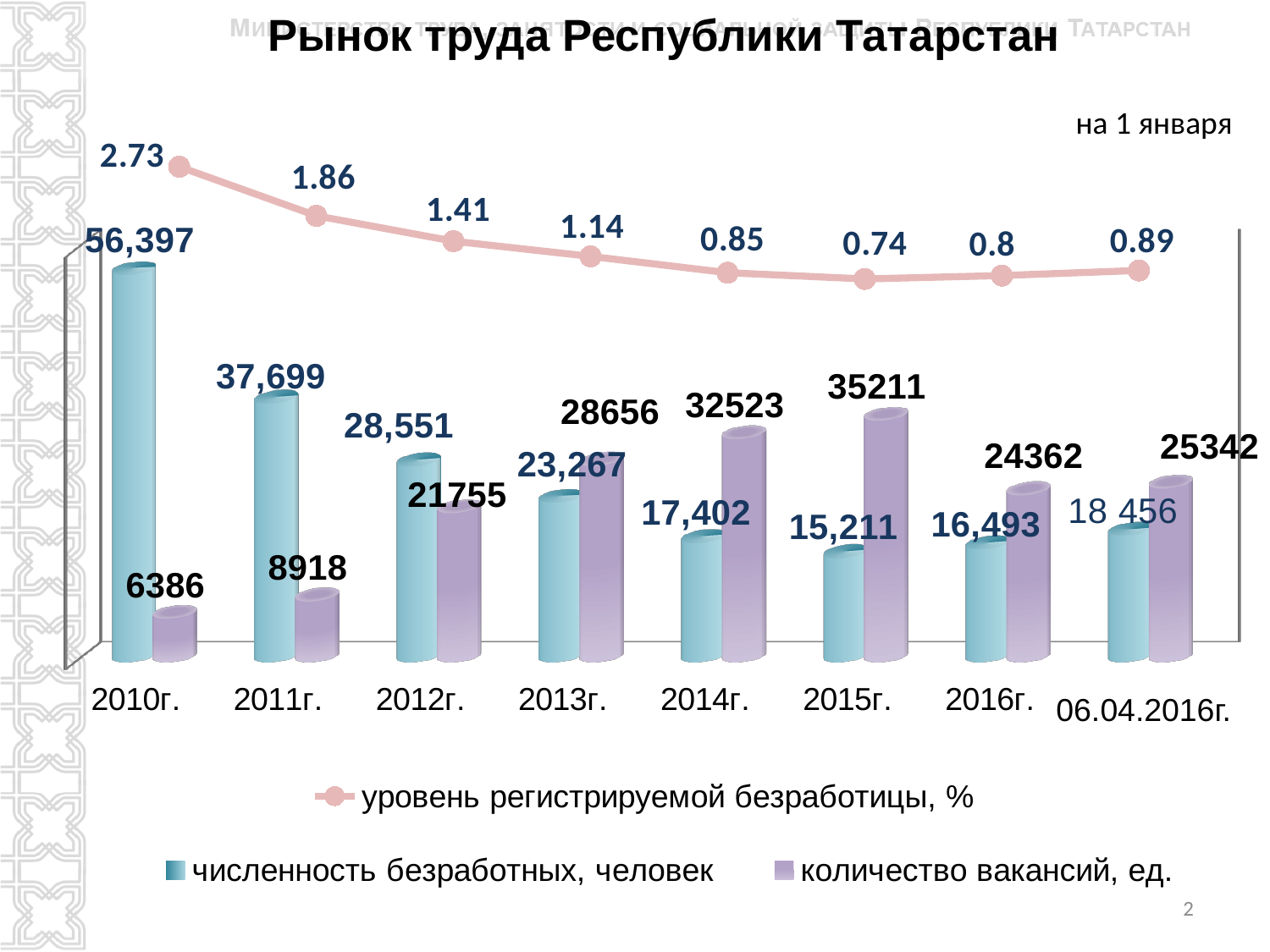

# Рынок труда Республики Татарстан
на 1 января

### Chart

| Category | уровень регистрируемой безработицы, % |
|---|---|
| 2010г. | 2.73 |
| 2011г. | 1.86 |
| 2012г. | 1.41 |
| 2013г. | 1.14 |
| 2014г. | 0.85 |
| 2015г. | 0.74 |
|
2016г. | 0.8 |

[unsupported chart]

06.04.2016г.
2